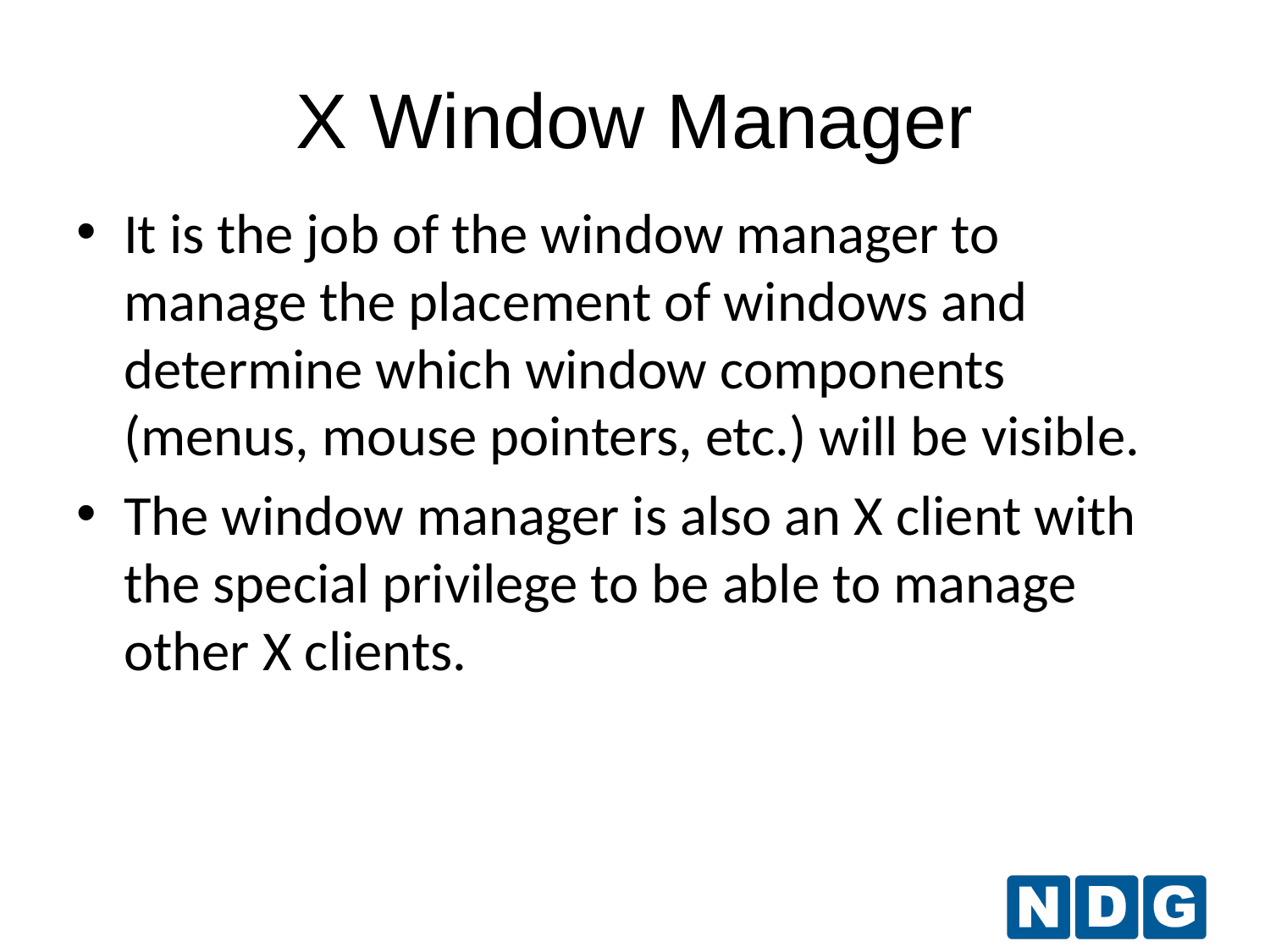

X Window Manager
It is the job of the window manager to manage the placement of windows and determine which window components (menus, mouse pointers, etc.) will be visible.
The window manager is also an X client with the special privilege to be able to manage other X clients.